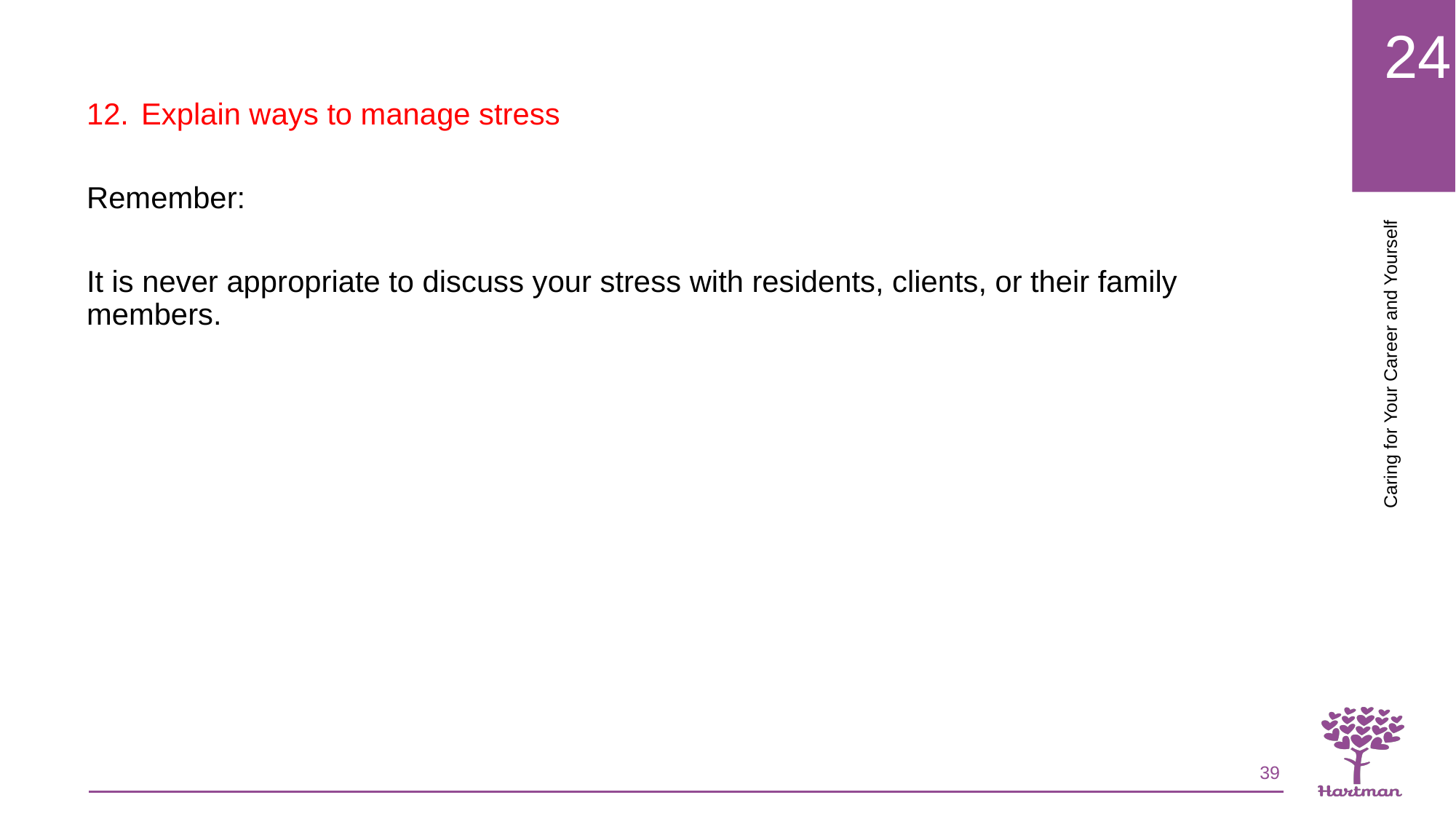

Explain ways to manage stress

Remember:

It is never appropriate to discuss your stress with residents, clients, or their family members.

39